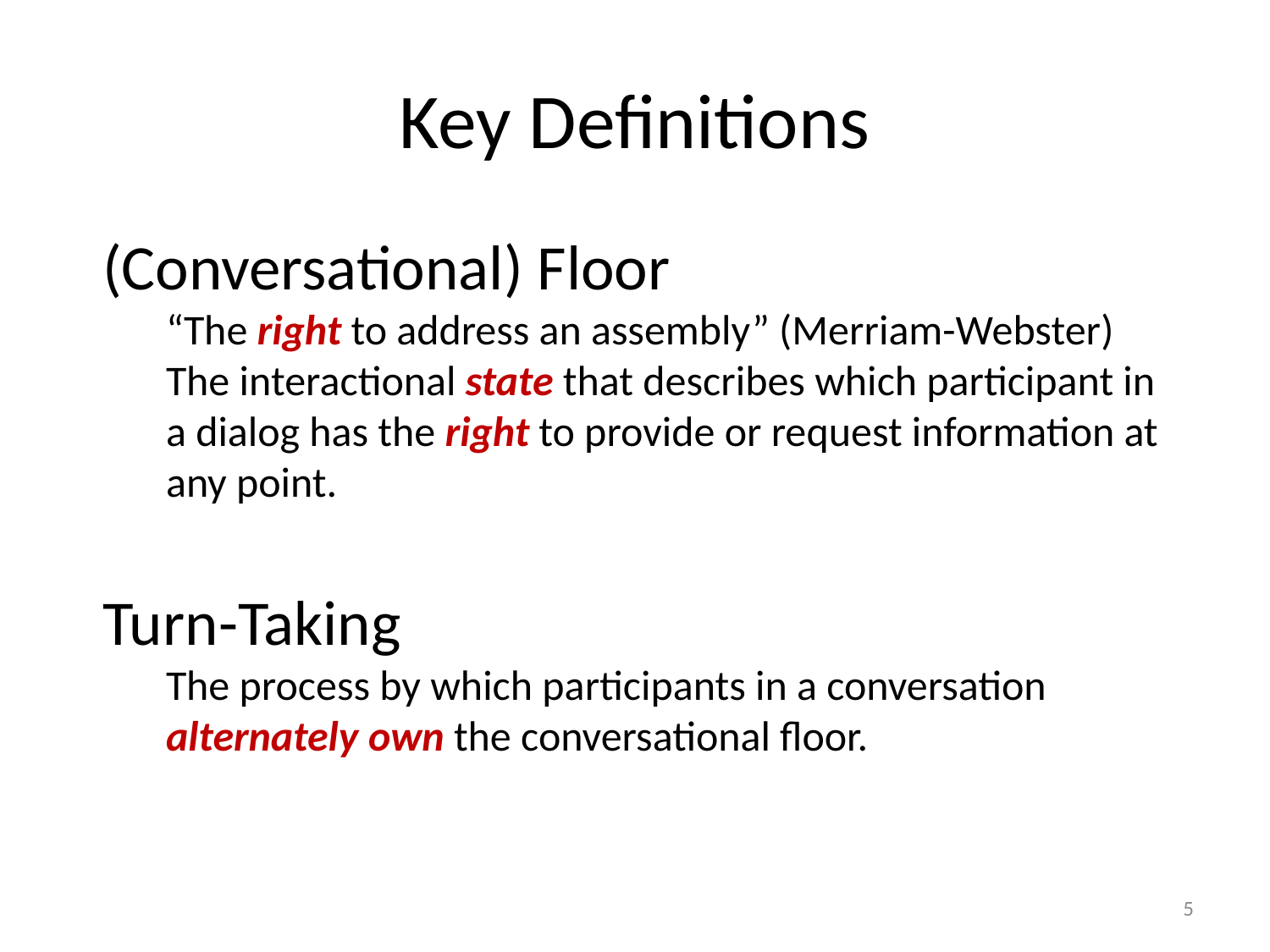

# Key Definitions
(Conversational) Floor
“The right to address an assembly” (Merriam-Webster)
The interactional state that describes which participant in a dialog has the right to provide or request information at any point.

Turn-Taking
The process by which participants in a conversation alternately own the conversational floor.

5